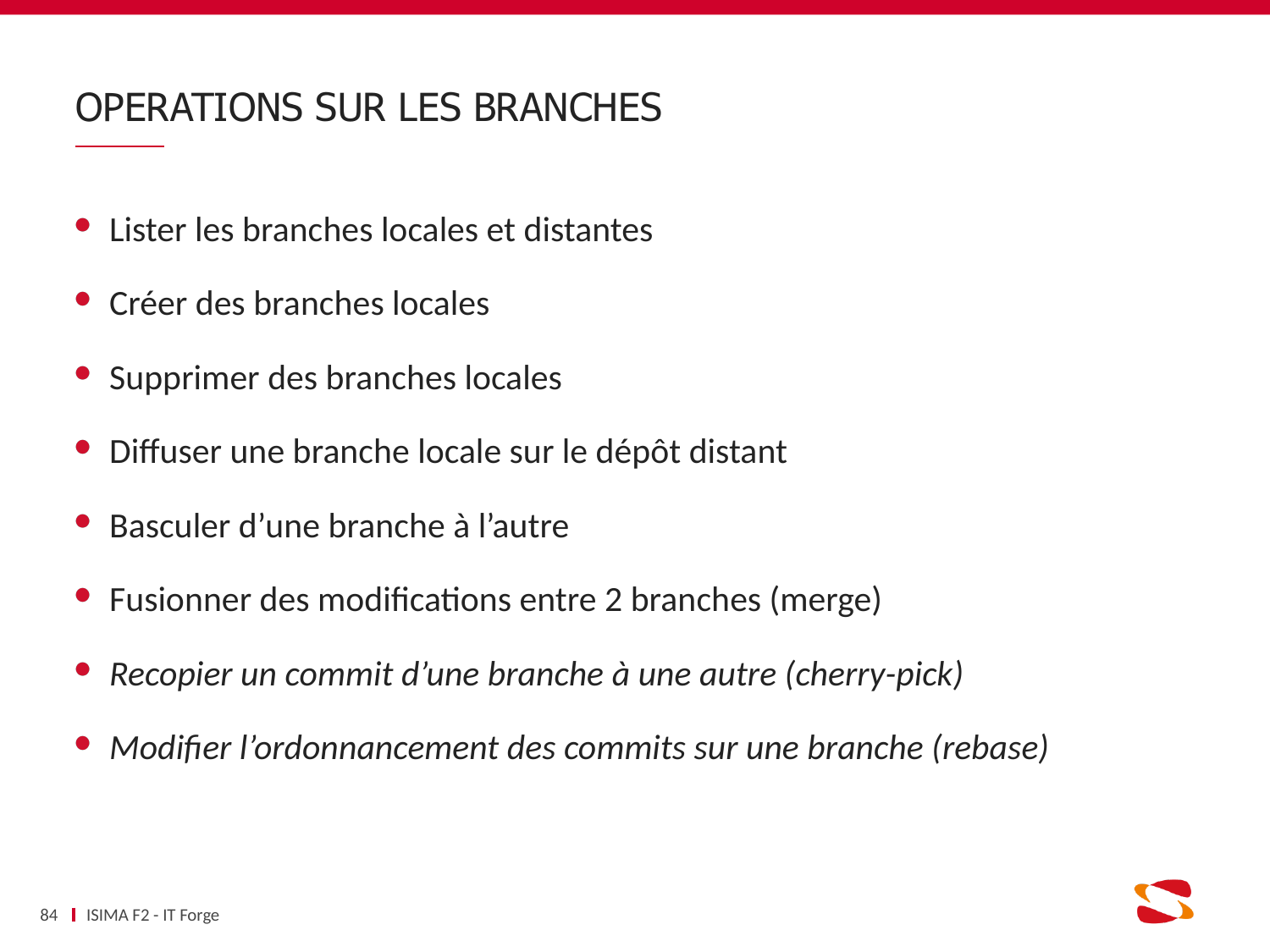

# Operations sur les branches
Lister les branches locales et distantes
Créer des branches locales
Supprimer des branches locales
Diffuser une branche locale sur le dépôt distant
Basculer d’une branche à l’autre
Fusionner des modifications entre 2 branches (merge)
Recopier un commit d’une branche à une autre (cherry-pick)
Modifier l’ordonnancement des commits sur une branche (rebase)
84
ISIMA F2 - IT Forge